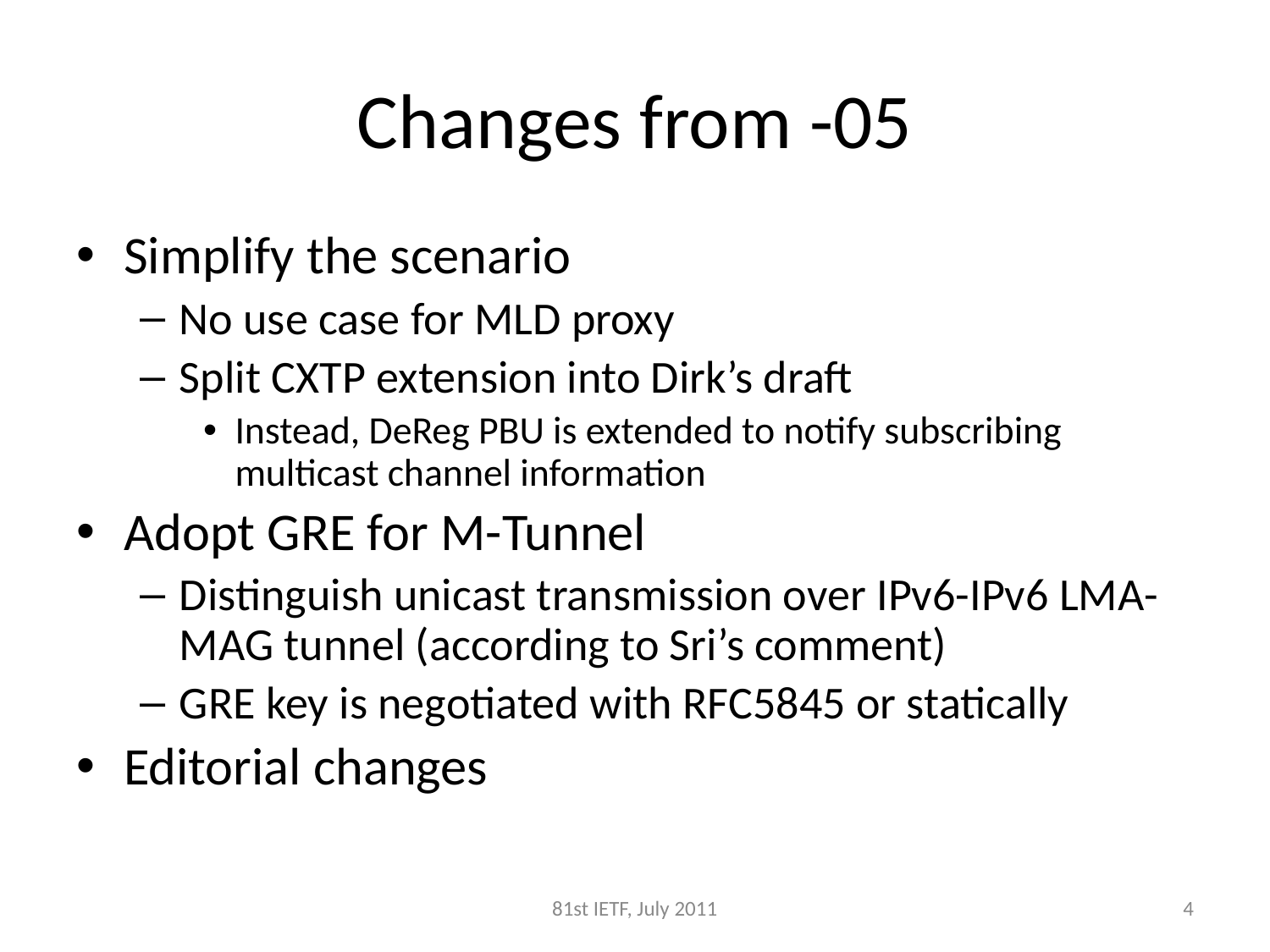

# Changes from -05
Simplify the scenario
No use case for MLD proxy
Split CXTP extension into Dirk’s draft
Instead, DeReg PBU is extended to notify subscribing multicast channel information
Adopt GRE for M-Tunnel
Distinguish unicast transmission over IPv6-IPv6 LMA-MAG tunnel (according to Sri’s comment)
GRE key is negotiated with RFC5845 or statically
Editorial changes
81st IETF, July 2011
4